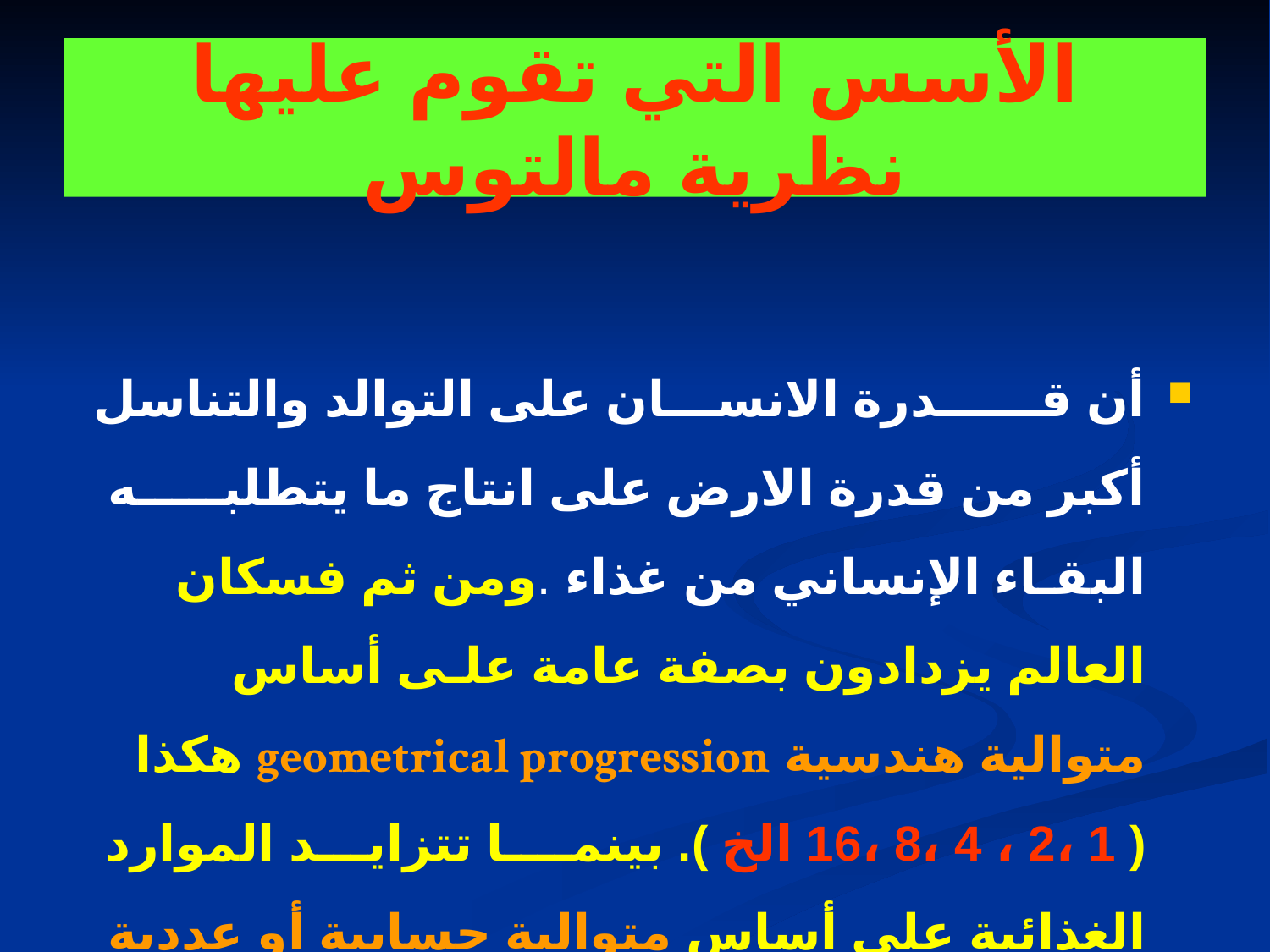

# الأسس التي تقوم عليها نظرية مالتوس

أن قــــــدرة الانســـان على التوالد والتناسل أكبر من قدرة الارض على انتاج ما يتطلبـــــه البقـاء الإنساني من غذاء .ومن ثم فسكان العالم يزدادون بصفة عامة علـى أساس متوالية هندسية geometrical progression هكذا ( 1 ،2 ، 4 ،8 ،16 الخ ). بينمــــا تتزايـــد الموارد الغذائية على أساس متوالية حسابية أو عددية arithmetical progression  هكذا ( 1 ، 2 ، 3 ، 4 الخ ) .